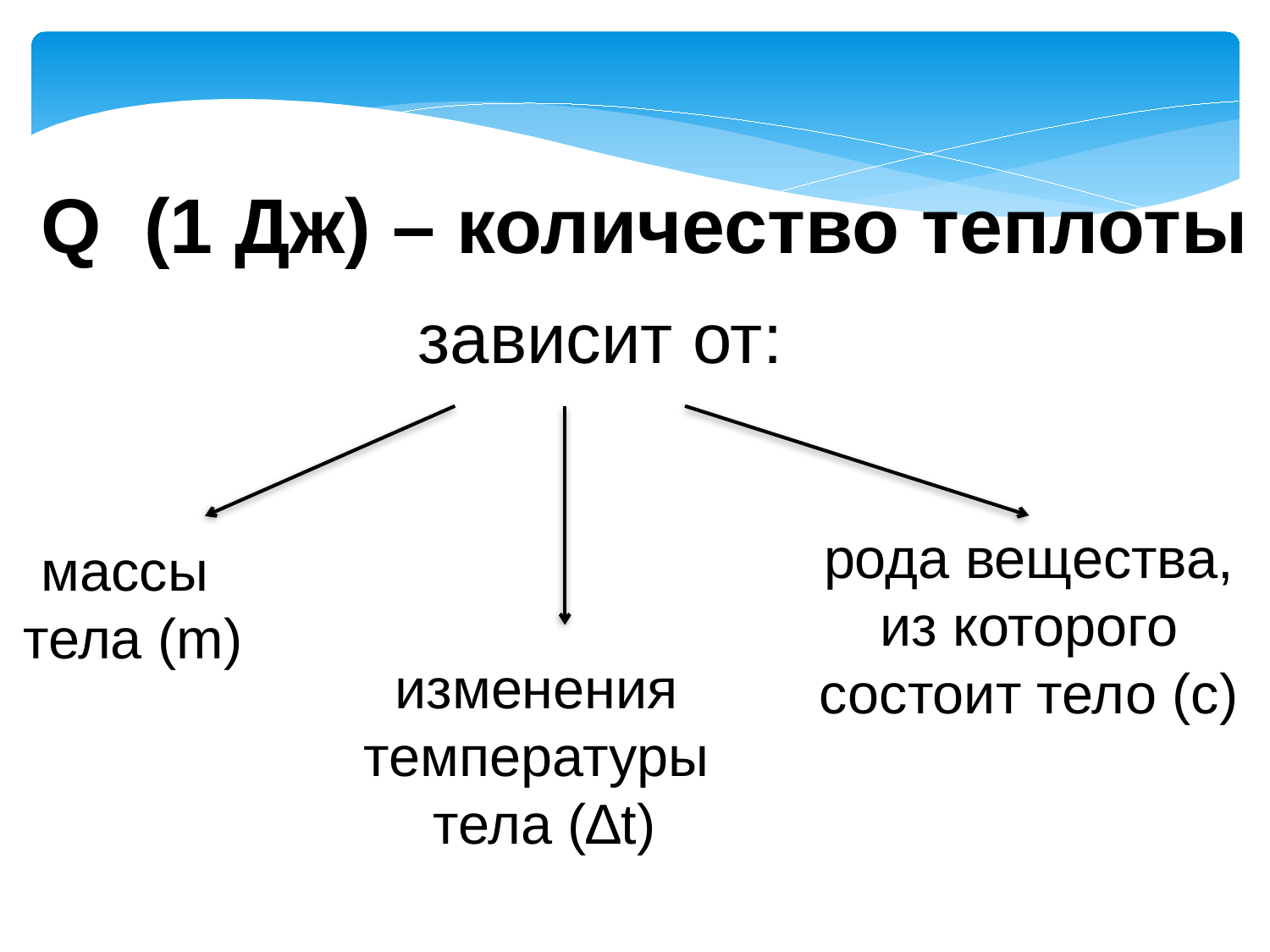

Q  (1 Дж) – количество теплоты
зависит от:
рода вещества,
из которого
состоит тело (с)
массы
тела (m)
изменения
температуры
тела (∆t)